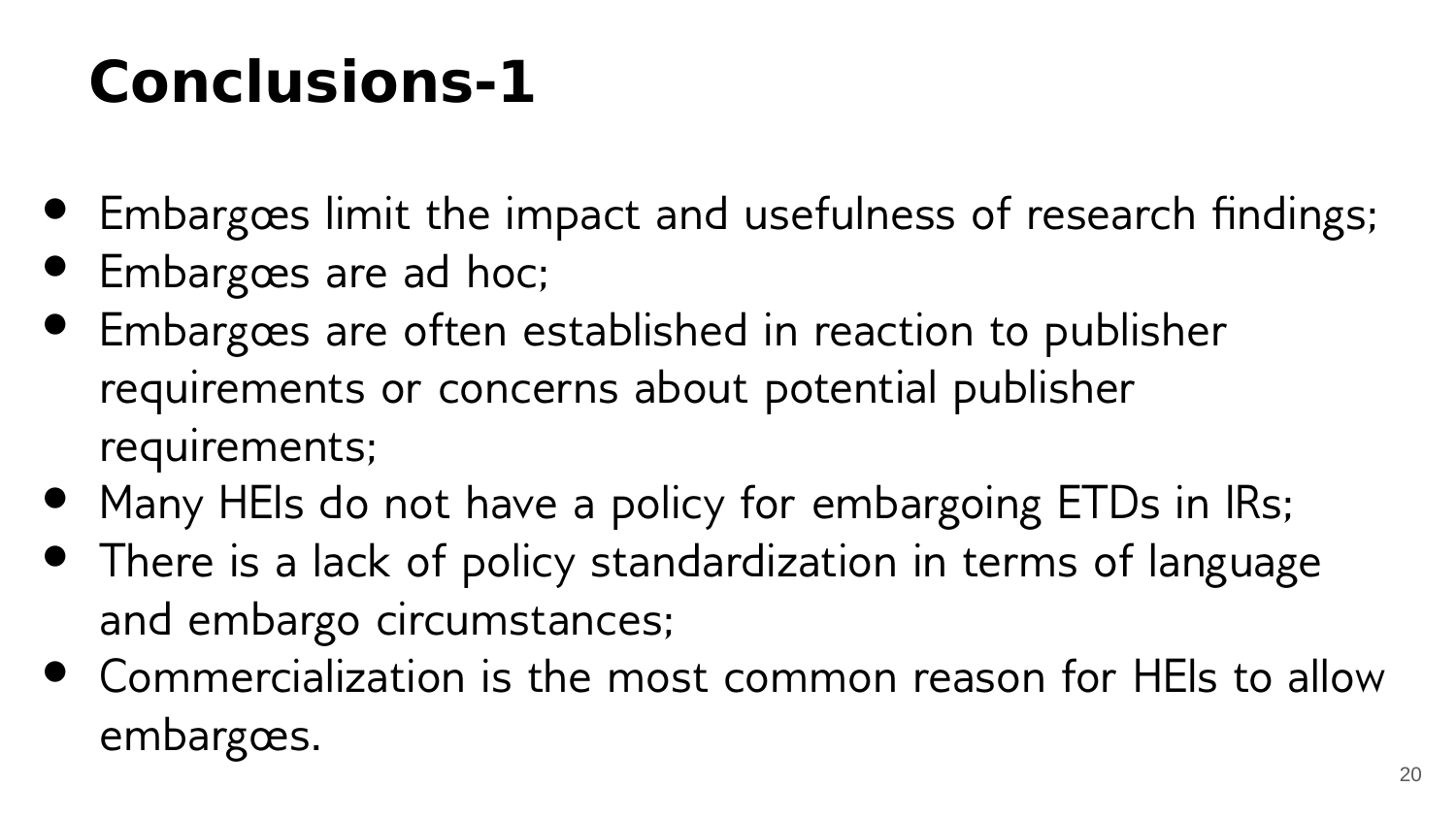

Conclusions-1
Embargoes limit the impact and usefulness of research findings;
Embargoes are ad hoc;
Embargoes are often established in reaction to publisher requirements or concerns about potential publisher requirements;
Many HEIs do not have a policy for embargoing ETDs in IRs;
There is a lack of policy standardization in terms of language and embargo circumstances;
Commercialization is the most common reason for HEIs to allow embargoes.
20